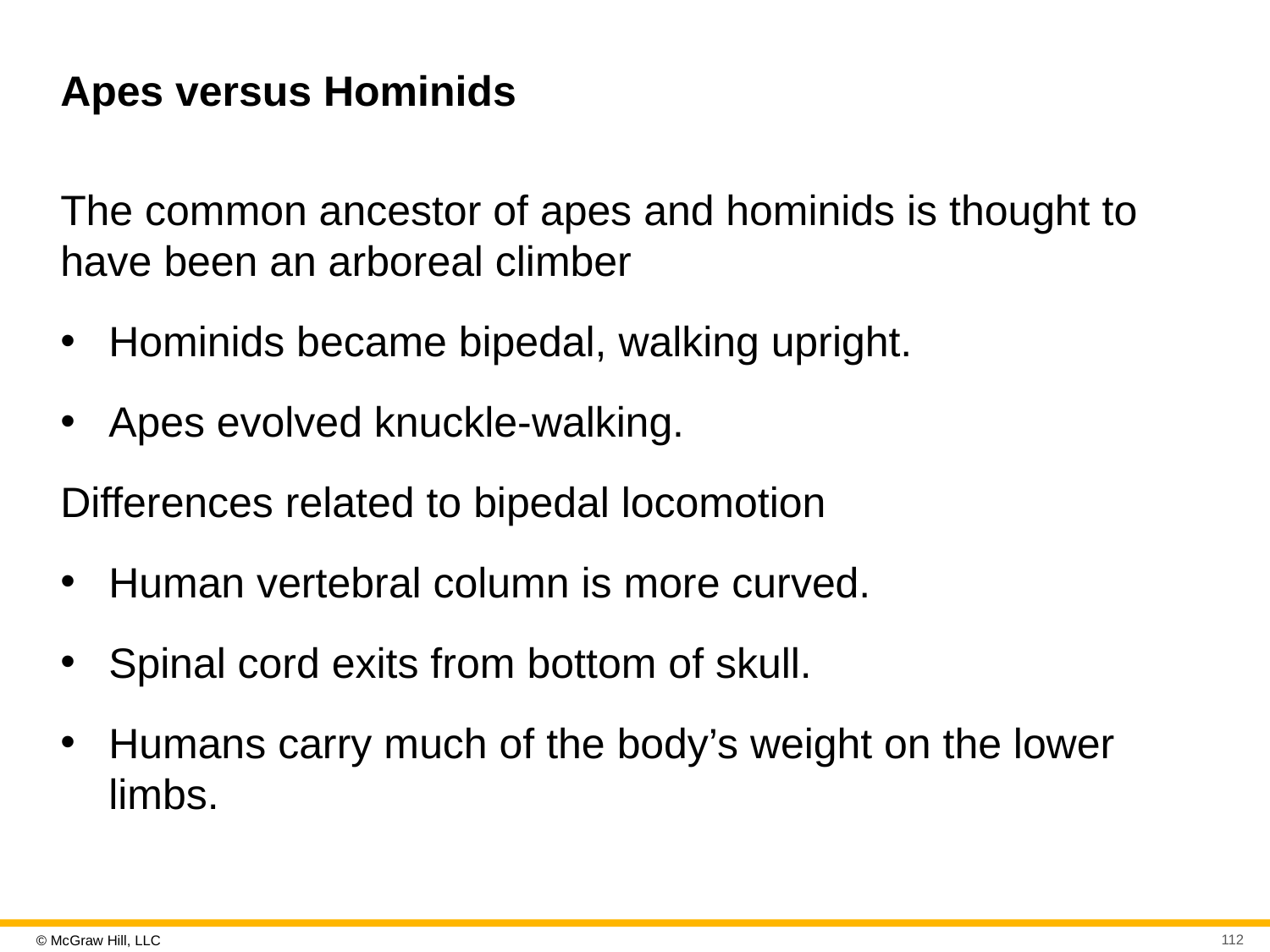

# Apes versus Hominids
The common ancestor of apes and hominids is thought to have been an arboreal climber
Hominids became bipedal, walking upright.
Apes evolved knuckle-walking.
Differences related to bipedal locomotion
Human vertebral column is more curved.
Spinal cord exits from bottom of skull.
Humans carry much of the body’s weight on the lower limbs.
112